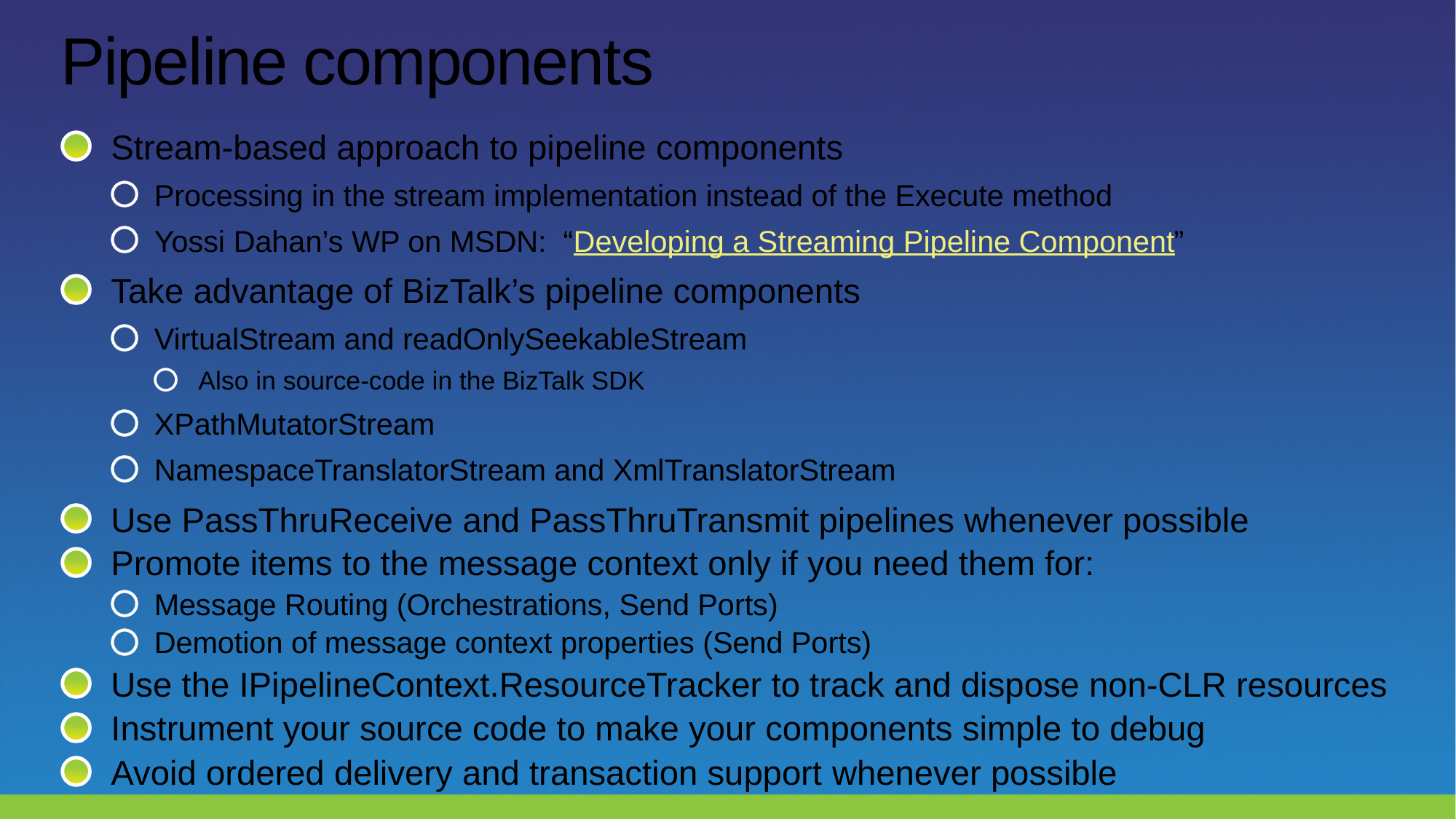

# Pipeline components
Stream-based approach to pipeline components
Processing in the stream implementation instead of the Execute method
Yossi Dahan’s WP on MSDN:  “Developing a Streaming Pipeline Component”
Take advantage of BizTalk’s pipeline components
VirtualStream and readOnlySeekableStream
Also in source-code in the BizTalk SDK
XPathMutatorStream
NamespaceTranslatorStream and XmlTranslatorStream
Use PassThruReceive and PassThruTransmit pipelines whenever possible
Promote items to the message context only if you need them for:
Message Routing (Orchestrations, Send Ports)
Demotion of message context properties (Send Ports)
Use the IPipelineContext.ResourceTracker to track and dispose non-CLR resources
Instrument your source code to make your components simple to debug
Avoid ordered delivery and transaction support whenever possible